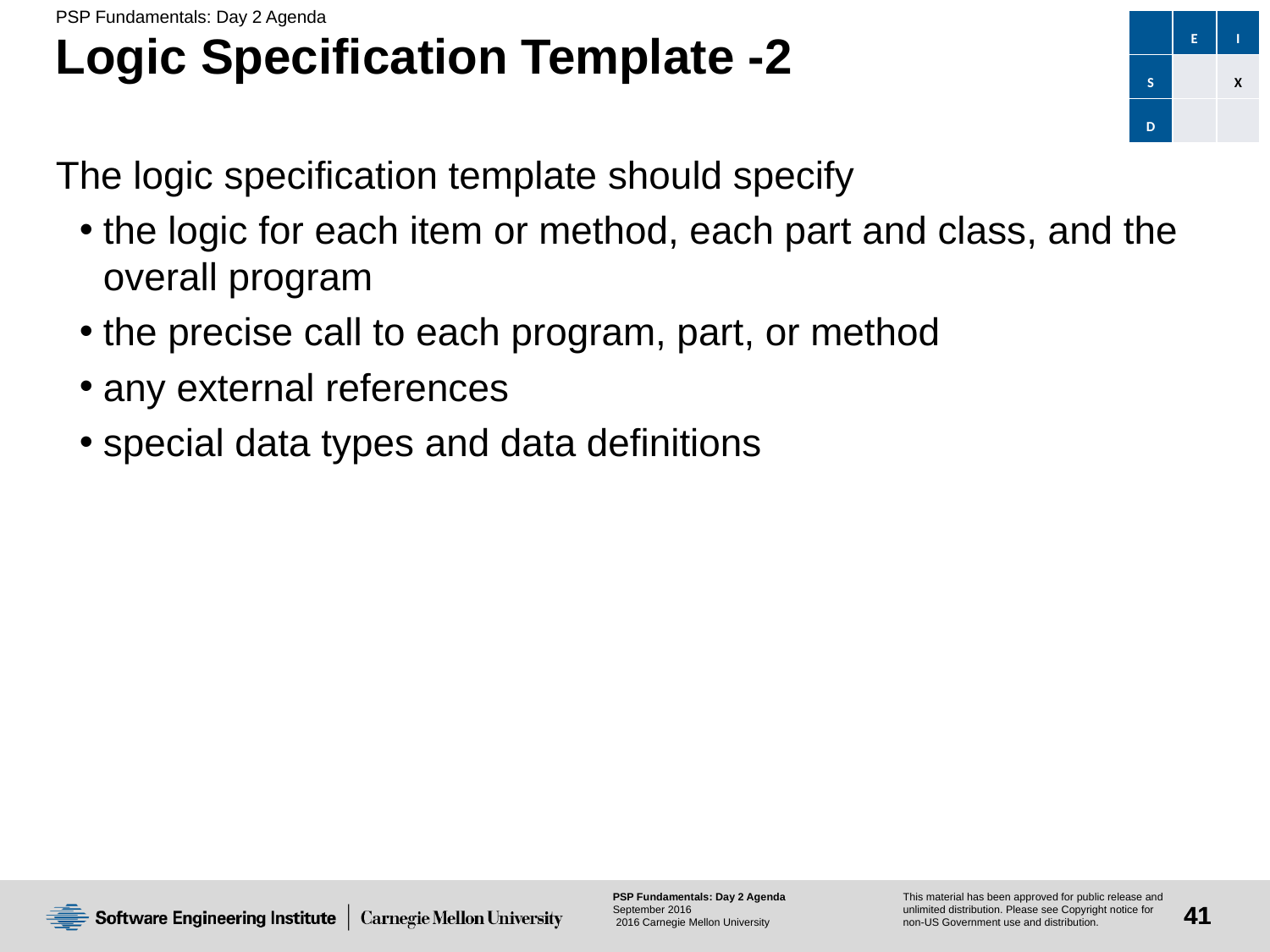

|  | E | I |
| --- | --- | --- |
| S |  | X |
| D |  |  |
# Logic Specification Template -2
The logic specification template should specify
the logic for each item or method, each part and class, and the overall program
the precise call to each program, part, or method
any external references
special data types and data definitions